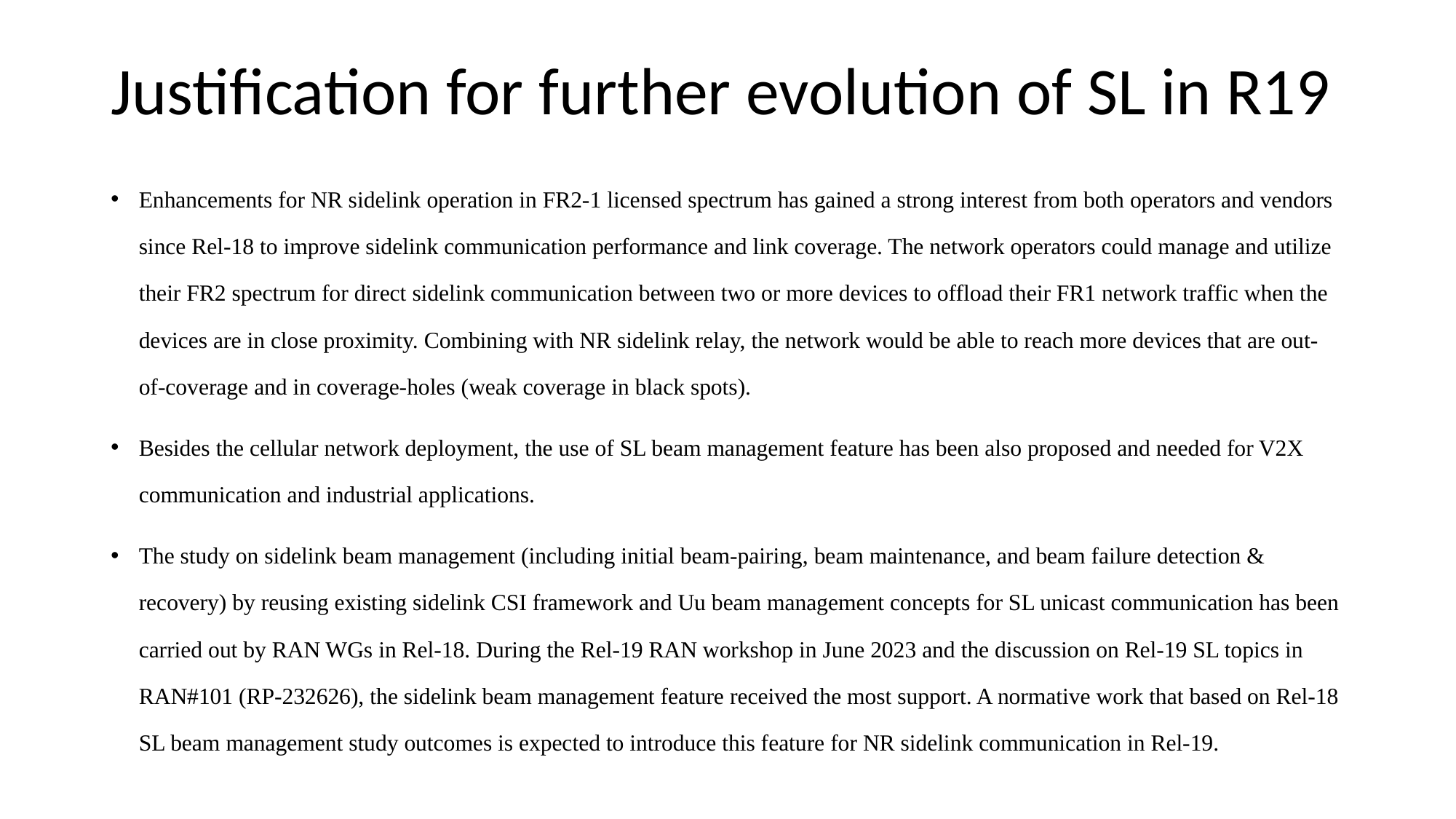

# Justification for further evolution of SL in R19
Enhancements for NR sidelink operation in FR2-1 licensed spectrum has gained a strong interest from both operators and vendors since Rel-18 to improve sidelink communication performance and link coverage. The network operators could manage and utilize their FR2 spectrum for direct sidelink communication between two or more devices to offload their FR1 network traffic when the devices are in close proximity. Combining with NR sidelink relay, the network would be able to reach more devices that are out-of-coverage and in coverage-holes (weak coverage in black spots).
Besides the cellular network deployment, the use of SL beam management feature has been also proposed and needed for V2X communication and industrial applications.
The study on sidelink beam management (including initial beam-pairing, beam maintenance, and beam failure detection & recovery) by reusing existing sidelink CSI framework and Uu beam management concepts for SL unicast communication has been carried out by RAN WGs in Rel-18. During the Rel-19 RAN workshop in June 2023 and the discussion on Rel-19 SL topics in RAN#101 (RP-232626), the sidelink beam management feature received the most support. A normative work that based on Rel-18 SL beam management study outcomes is expected to introduce this feature for NR sidelink communication in Rel-19.